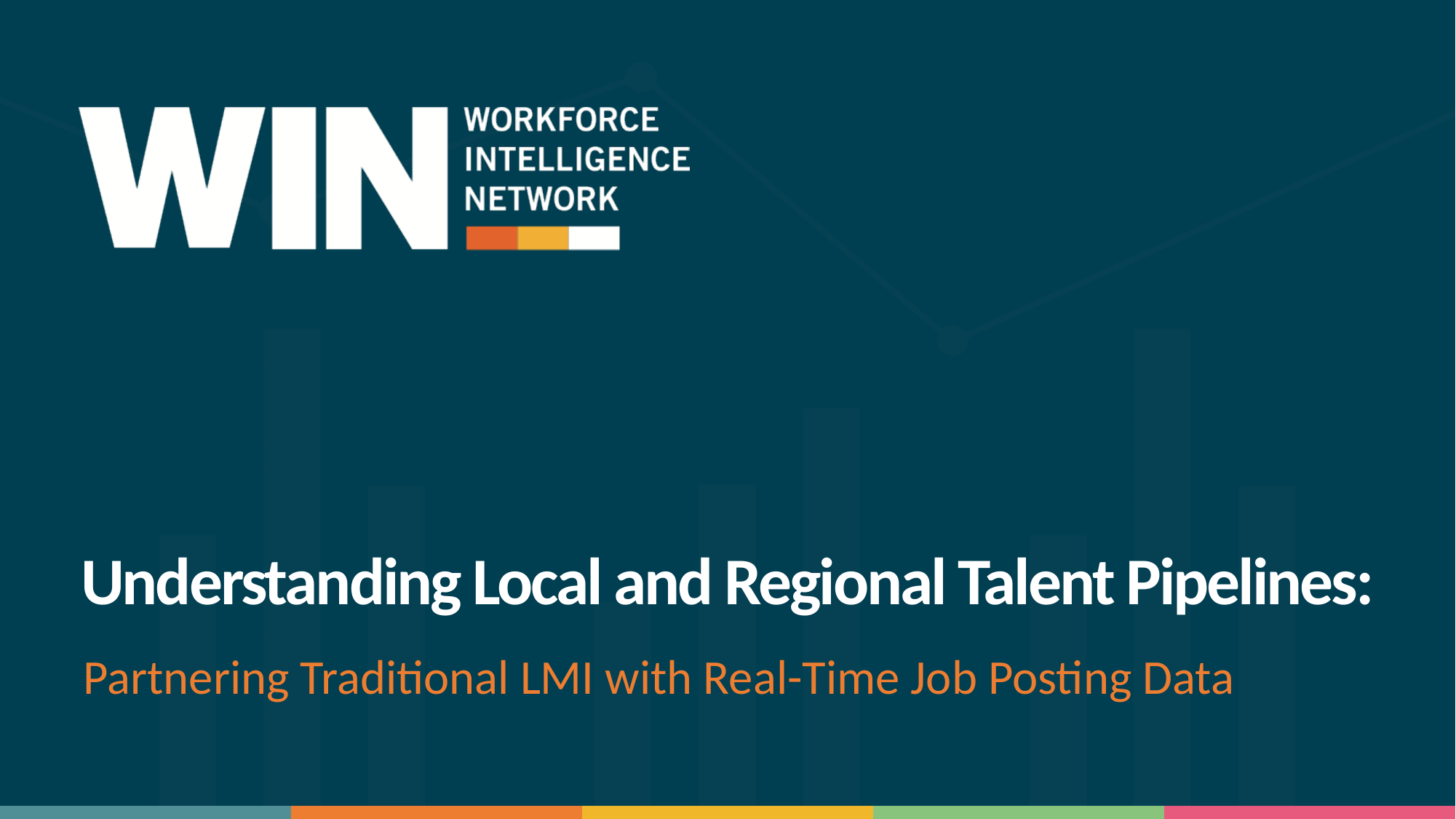

Understanding Local and Regional Talent Pipelines:
Partnering Traditional LMI with Real-Time Job Posting Data